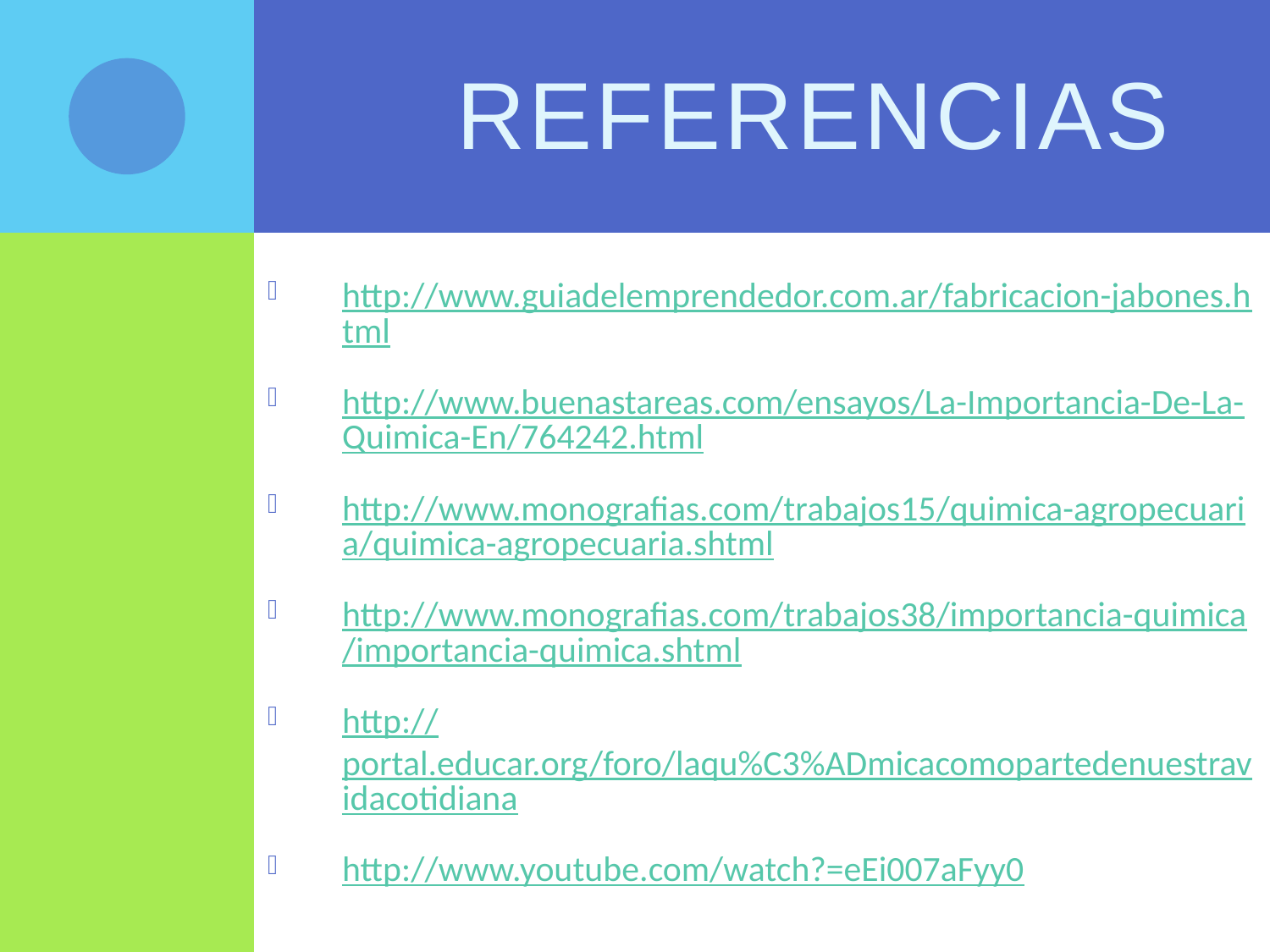

# referencias
http://www.guiadelemprendedor.com.ar/fabricacion-jabones.html
http://www.buenastareas.com/ensayos/La-Importancia-De-La-Quimica-En/764242.html
http://www.monografias.com/trabajos15/quimica-agropecuaria/quimica-agropecuaria.shtml
http://www.monografias.com/trabajos38/importancia-quimica/importancia-quimica.shtml
http://portal.educar.org/foro/laqu%C3%ADmicacomopartedenuestravidacotidiana
http://www.youtube.com/watch?=eEi007aFyy0